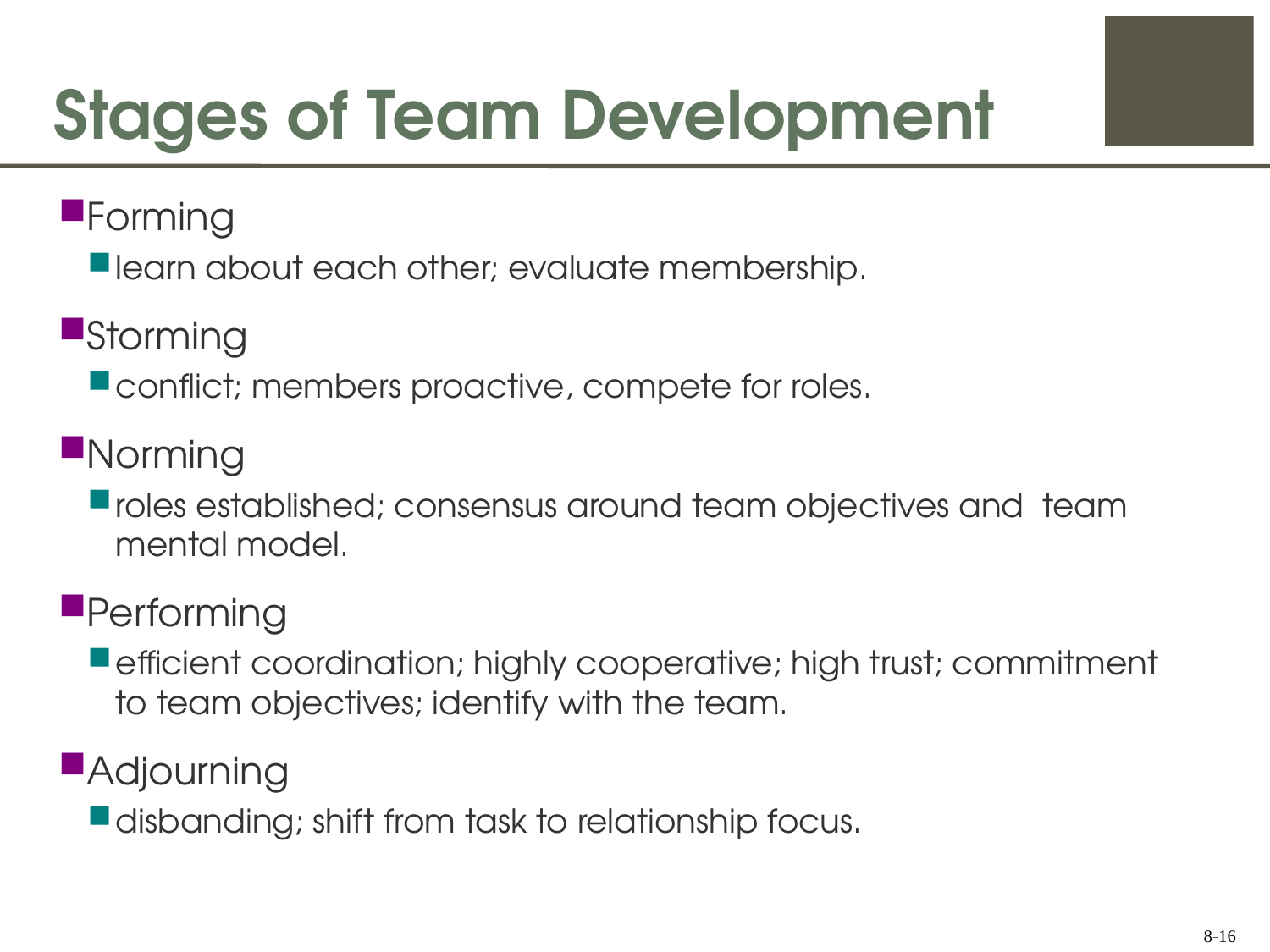

# Stages of Team Development
Forming
learn about each other; evaluate membership.
Storming
conflict; members proactive, compete for roles.
Norming
roles established; consensus around team objectives and  team mental model.
Performing
efficient coordination; highly cooperative; high trust; commitment to team objectives; identify with the team.
Adjourning
disbanding; shift from task to relationship focus.